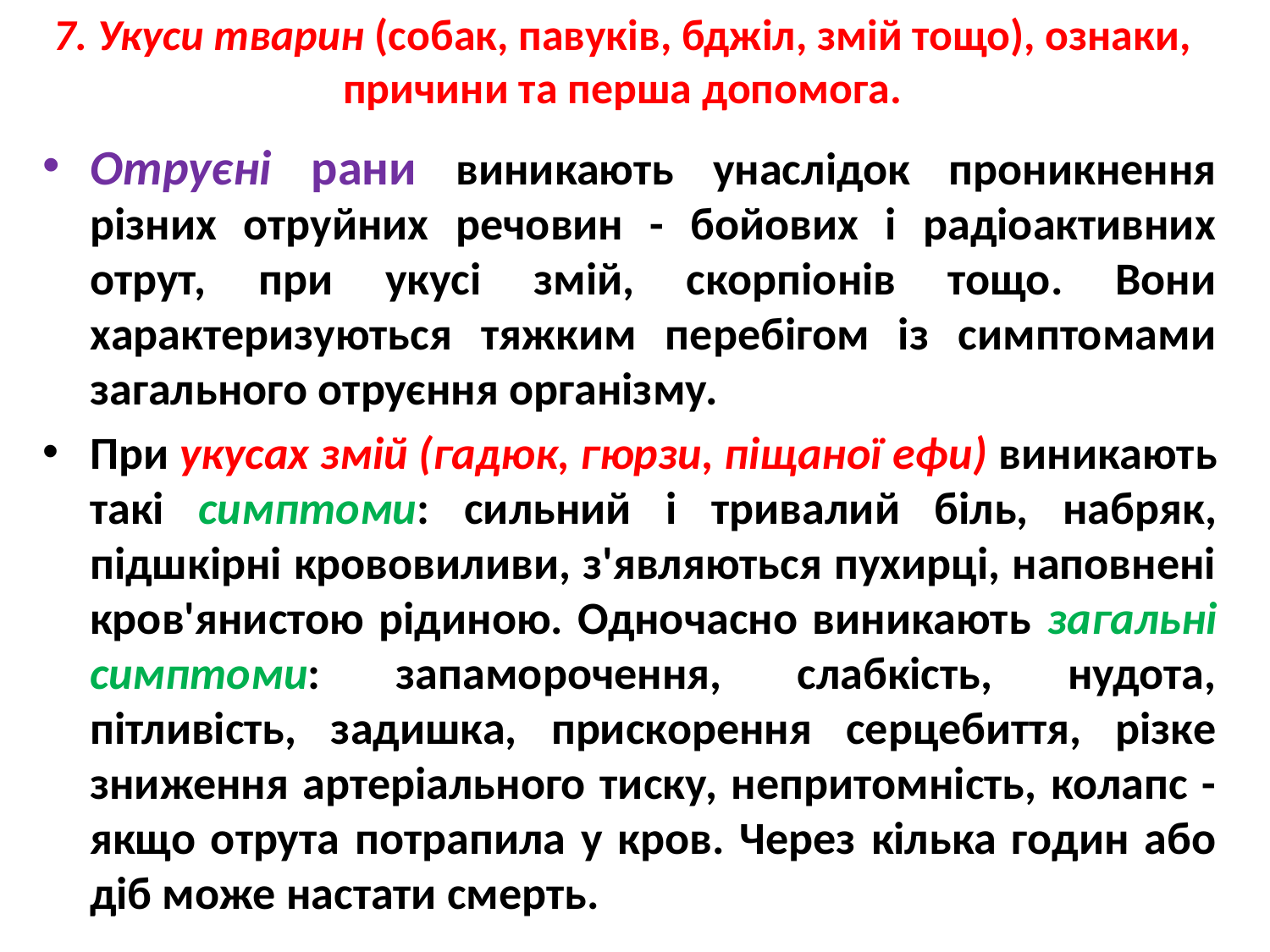

7. Укуси тварин (собак, павуків, бджіл, змій тощо), ознаки, причини та перша допомога.
Отруєні рани виникають унаслідок проникнення різних отруйних речовин - бойових і радіоактивних отрут, при укусі змій, скорпіонів тощо. Вони характеризуються тяжким перебігом із симптомами загального отруєння організму.
При укусах змій (гадюк, гюрзи, піщаної ефи) виникають такі симптоми: сильний і тривалий біль, набряк, підшкірні крововиливи, з'являються пухирці, наповнені кров'янистою рідиною. Одночасно виникають загальні симптоми: запаморочення, слабкість, нудота, пітливість, задишка, прискорення серцебиття, різке зниження артеріального тиску, непритомність, колапс - якщо отрута потрапила у кров. Через кілька годин або діб може настати смерть.